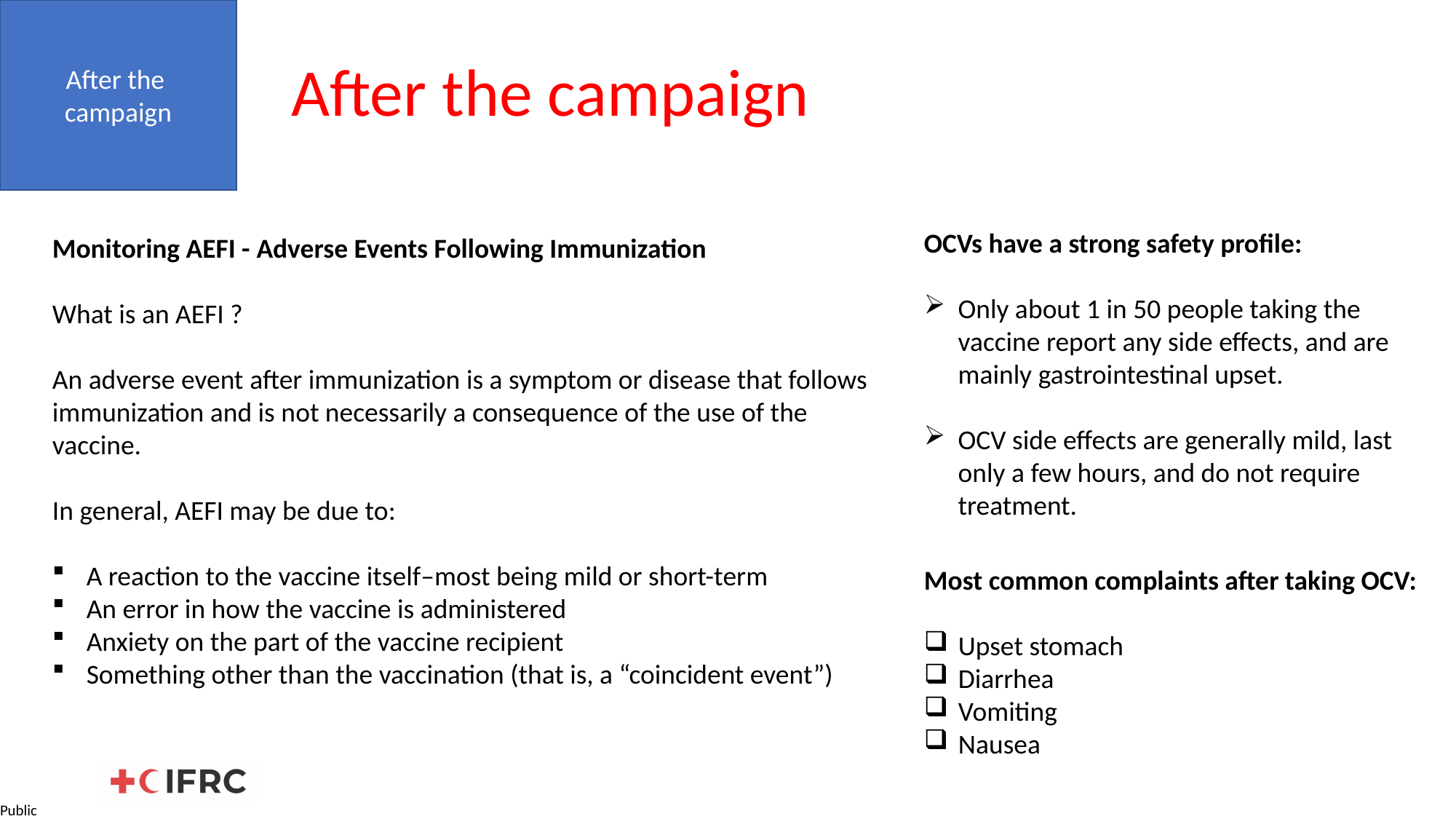

After the
campaign
# After the campaign
OCVs have a strong safety profile:

Only about 1 in 50 people taking the vaccine report any side effects, and are mainly gastrointestinal upset.
OCV side effects are generally mild, last only a few hours, and do not require treatment.
Monitoring AEFI - Adverse Events Following Immunization

What is an AEFI ?

An adverse event after immunization is a symptom or disease that follows immunization and is not necessarily a consequence of the use of the vaccine.

In general, AEFI may be due to:

A reaction to the vaccine itself–most being mild or short-term
An error in how the vaccine is administered
Anxiety on the part of the vaccine recipient
Something other than the vaccination (that is, a “coincident event”)
Most common complaints after taking OCV:

Upset stomach
Diarrhea
Vomiting
Nausea